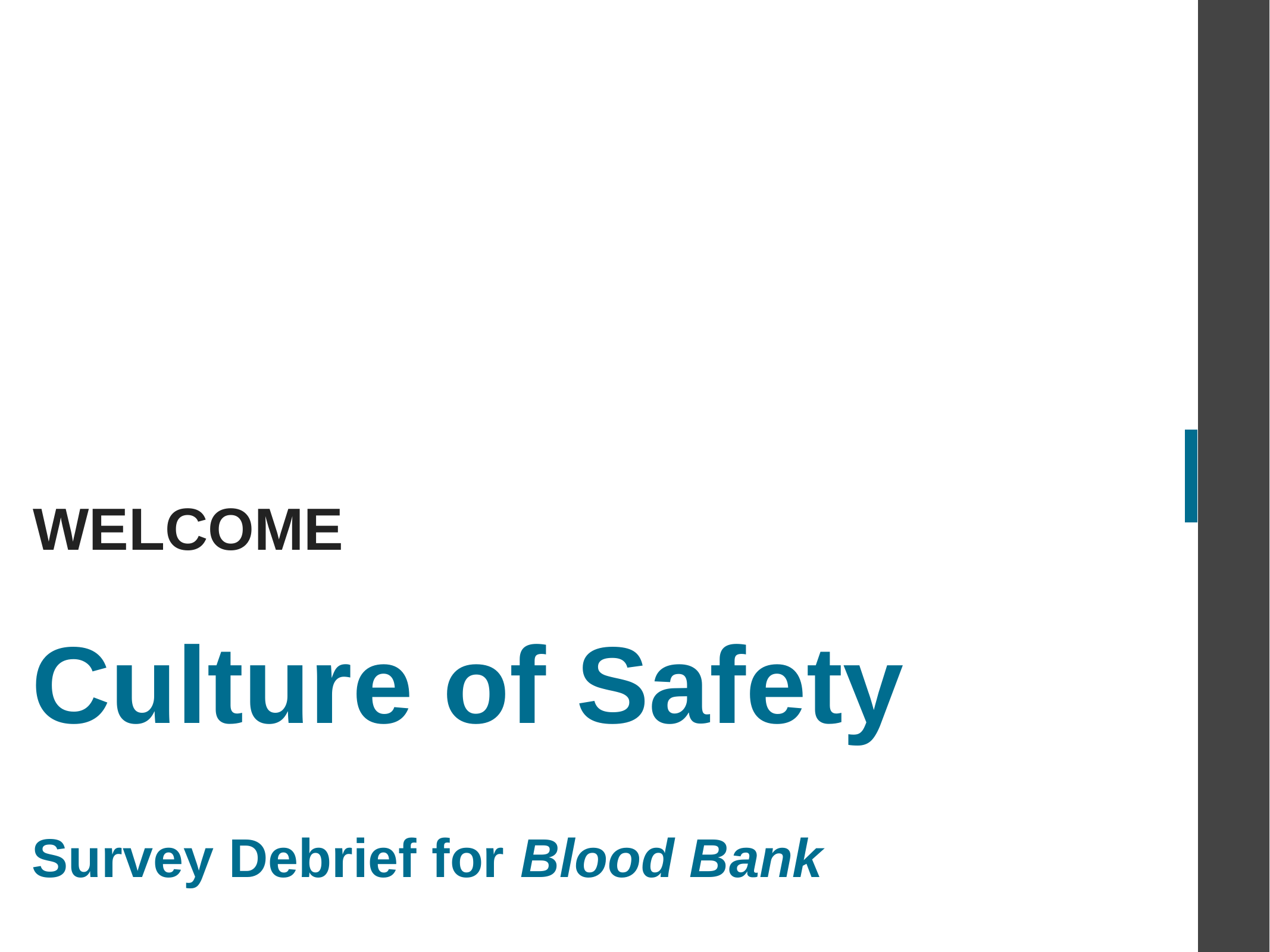

WELCOME
Culture of Safety
Survey Debrief for Blood Bank